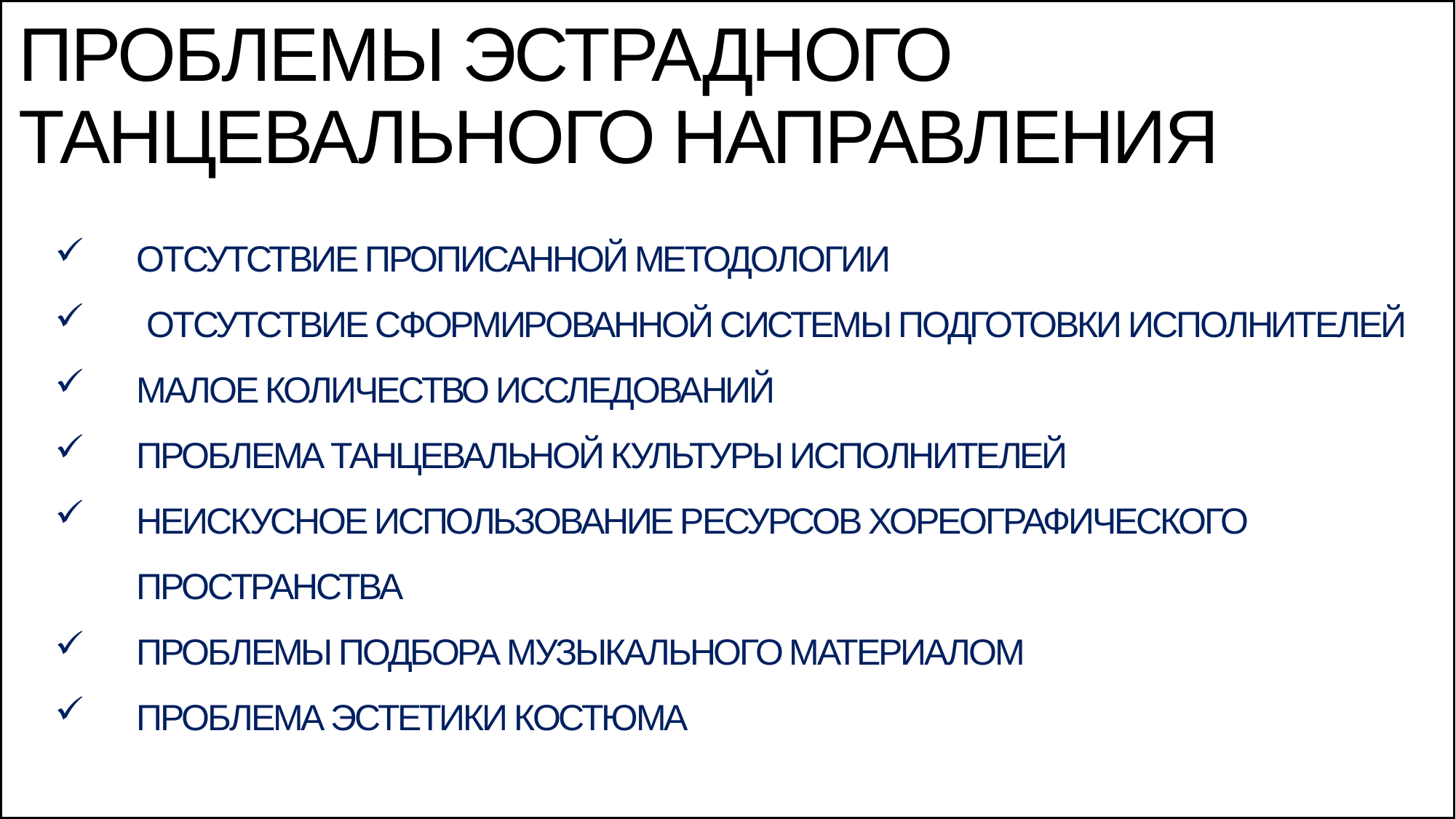

Проблемы эстрадного танцевального направления

Отсутствие прописанной методологии
 Отсутствие сформированной системы подготовки исполнителей
Малое количество исследований
Проблема танцевальной культуры исполнителей
Неискусное использование ресурсов хореографического пространства
Проблемы подбора музыкального материалом
Проблема эстетики костюма